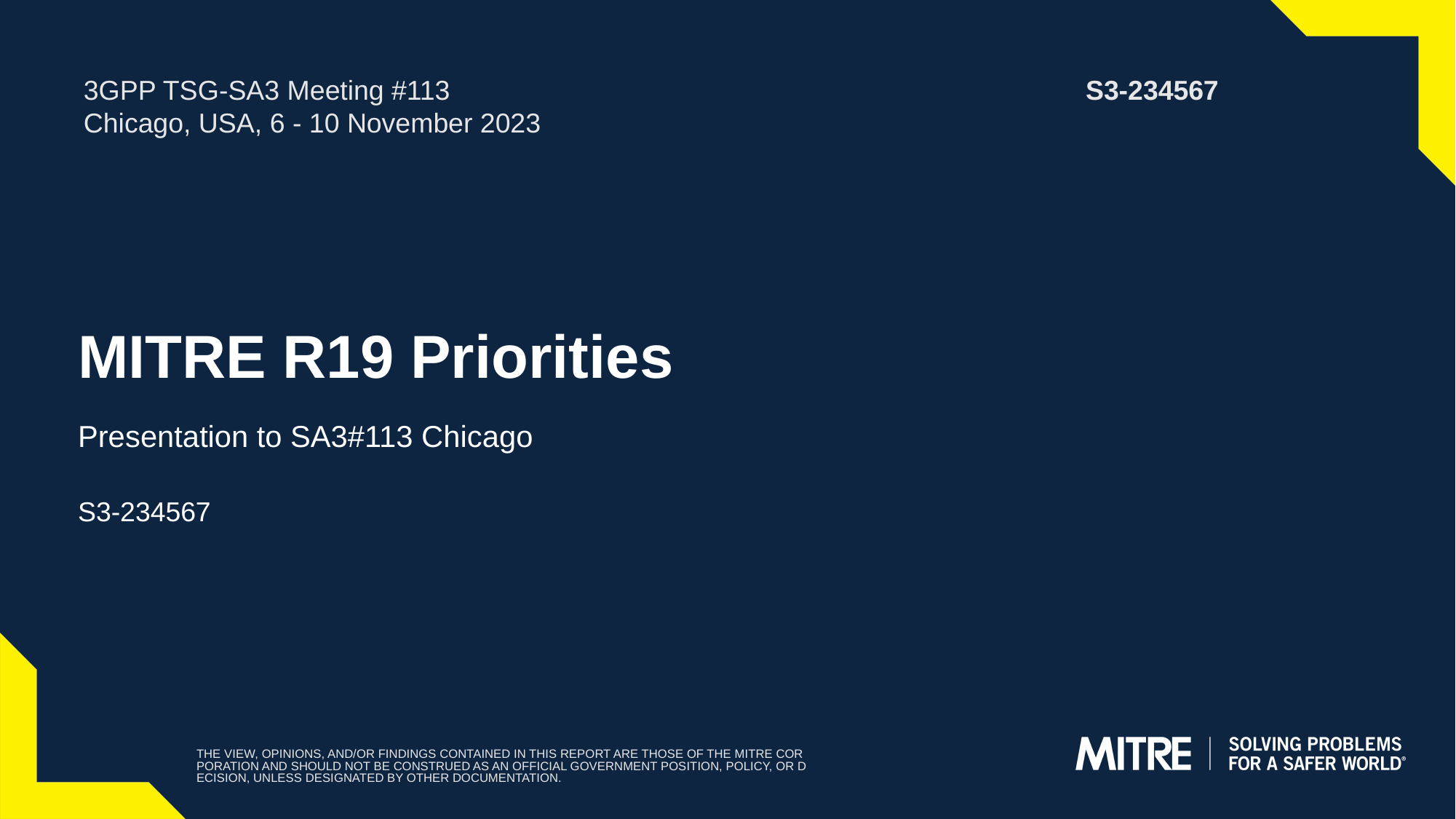

3GPP TSG-SA3 Meeting #113
Chicago, USA, 6 - 10 November 2023
S3-234567
# MITRE R19 Priorities
Presentation to SA3#113 Chicago
S3-234567
The view, opinions, and/or findings contained in this report are those of The MITRE Corporation and should not be construed as an official Government position, policy, or decision, unless designated by other documentation.